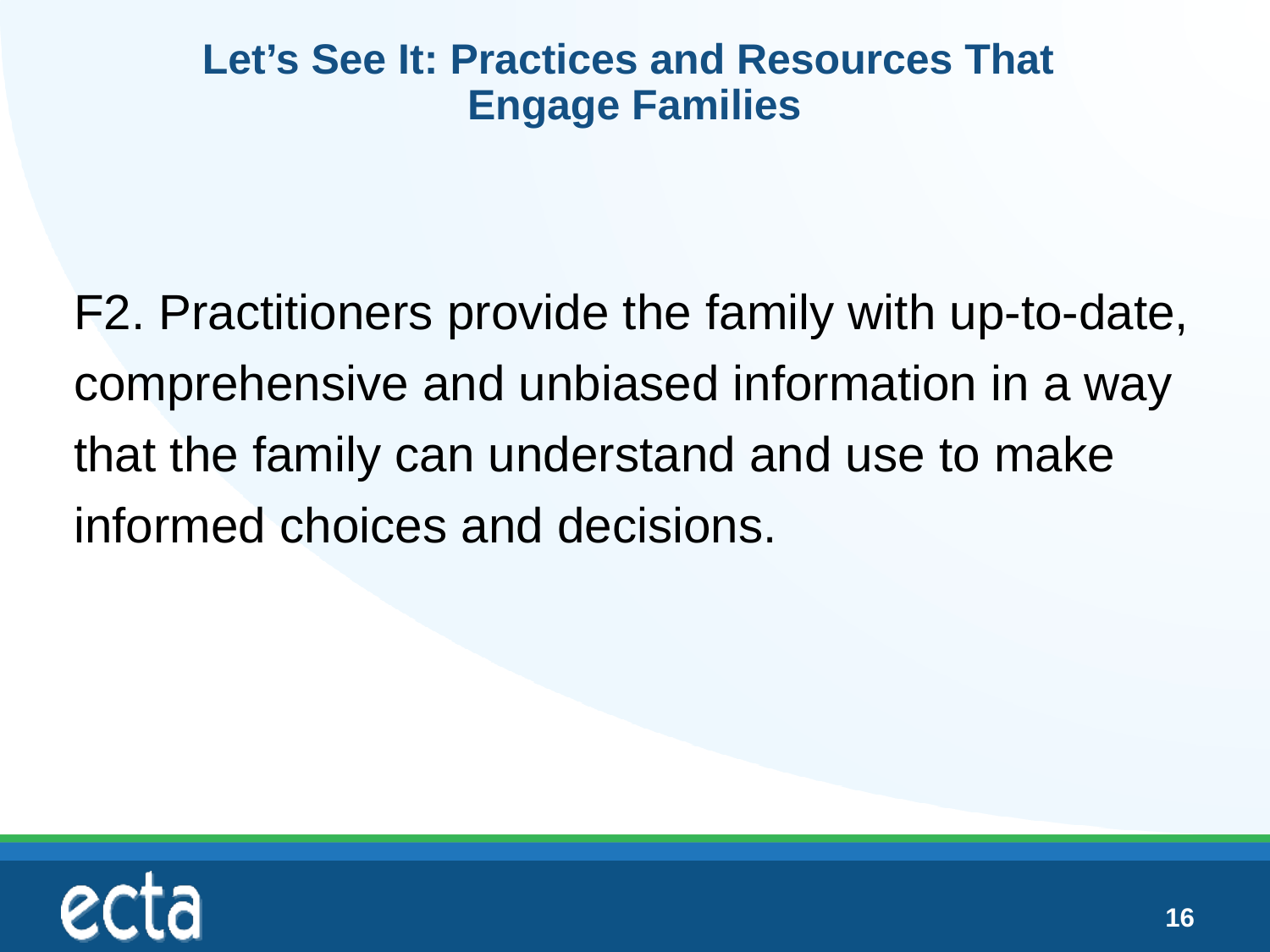

# Let’s See It: Practices and Resources That Engage Families

F2. Practitioners provide the family with up-to-date, comprehensive and unbiased information in a way that the family can understand and use to make informed choices and decisions.

16